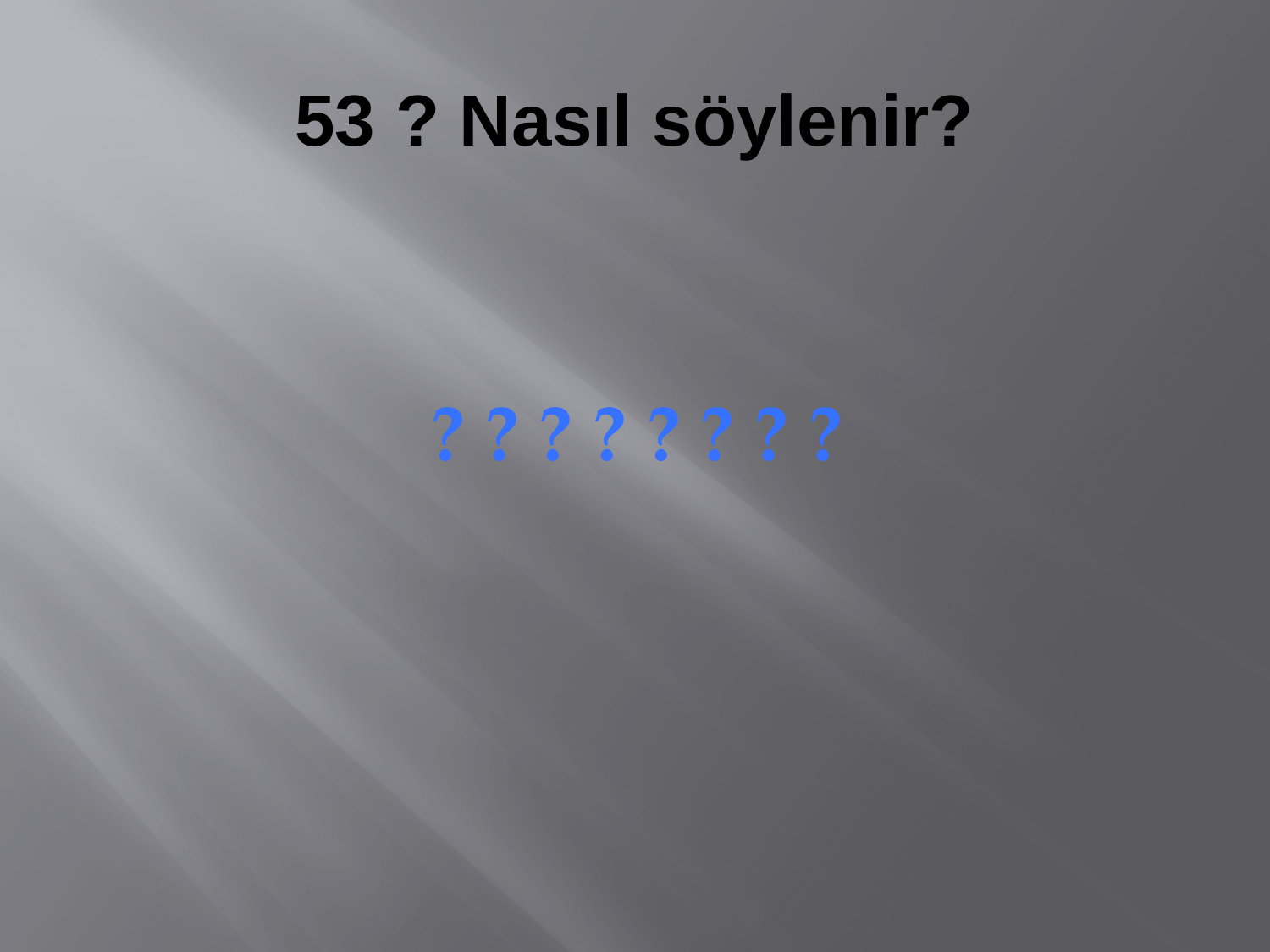

# 53 ? Nasıl söylenir?
? ? ? ? ? ? ? ?